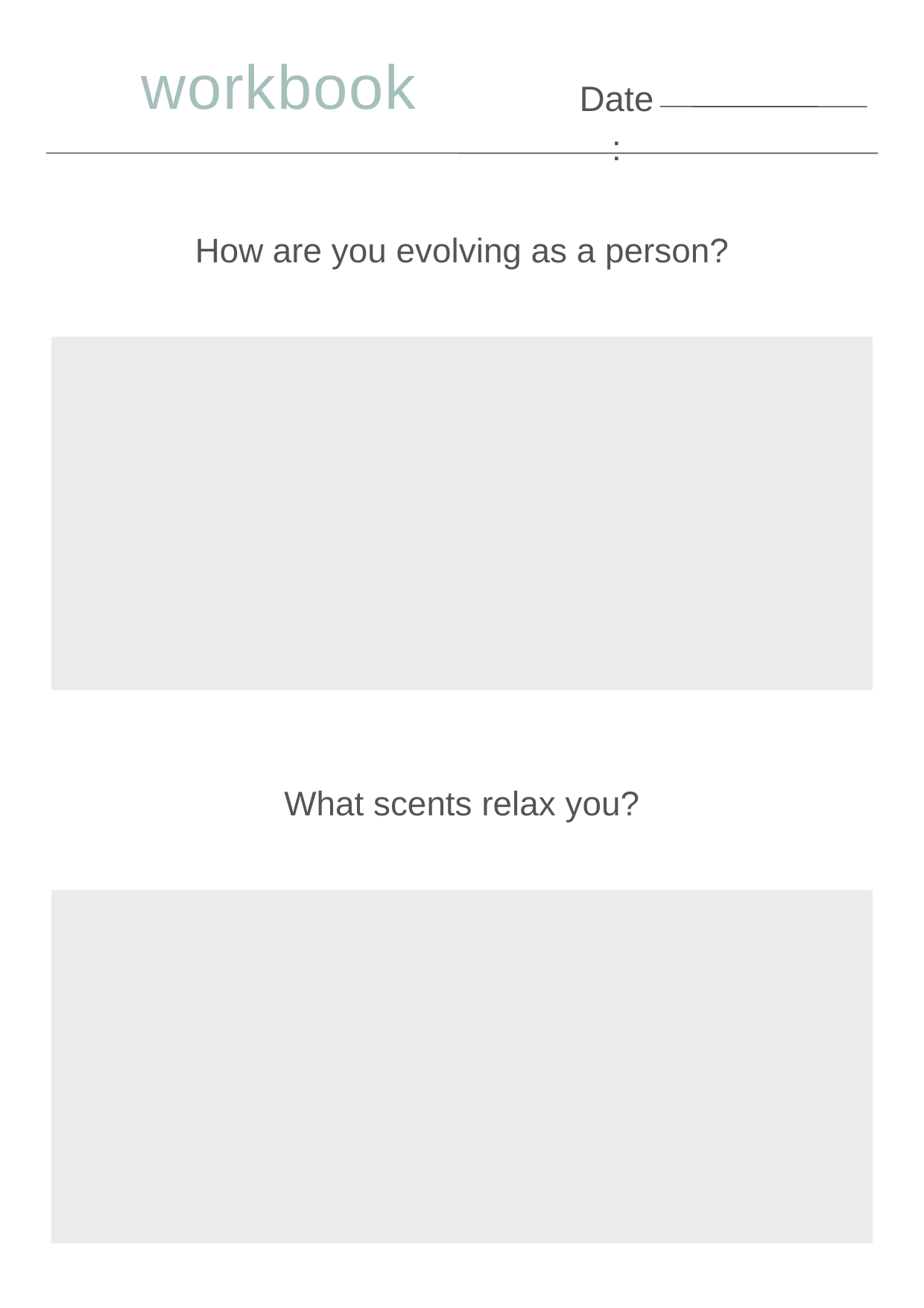

workbook
Date:

How are you evolving as a person?

What scents relax you?